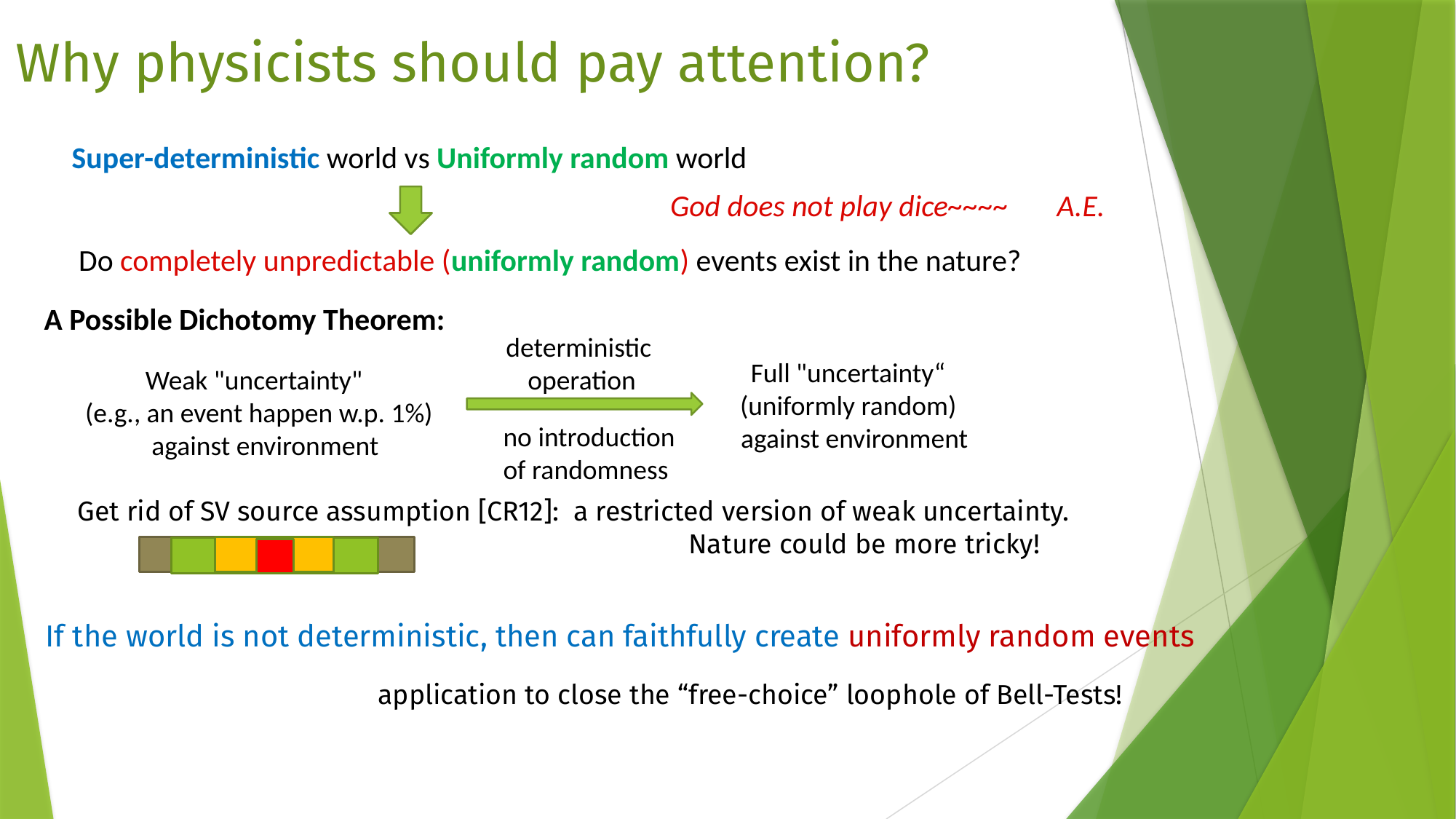

Why physicists should pay attention?
Super-deterministic world vs Uniformly random world
God does not play dice~~~~       A.E.

Do completely unpredictable (uniformly random) events exist in the nature?
A Possible Dichotomy Theorem:
deterministic
operation
Full "uncertainty“
(uniformly random)
  against environment
          Weak "uncertainty"
(e.g., an event happen w.p. 1%)   against environment

no introduction
of randomness
Get rid of SV source assumption [CR12]:  a restricted version of weak uncertainty.
                                                                                    Nature could be more tricky!

If the world is not deterministic, then can faithfully create uniformly random events
application to close the “free-choice” loophole of Bell-Tests!